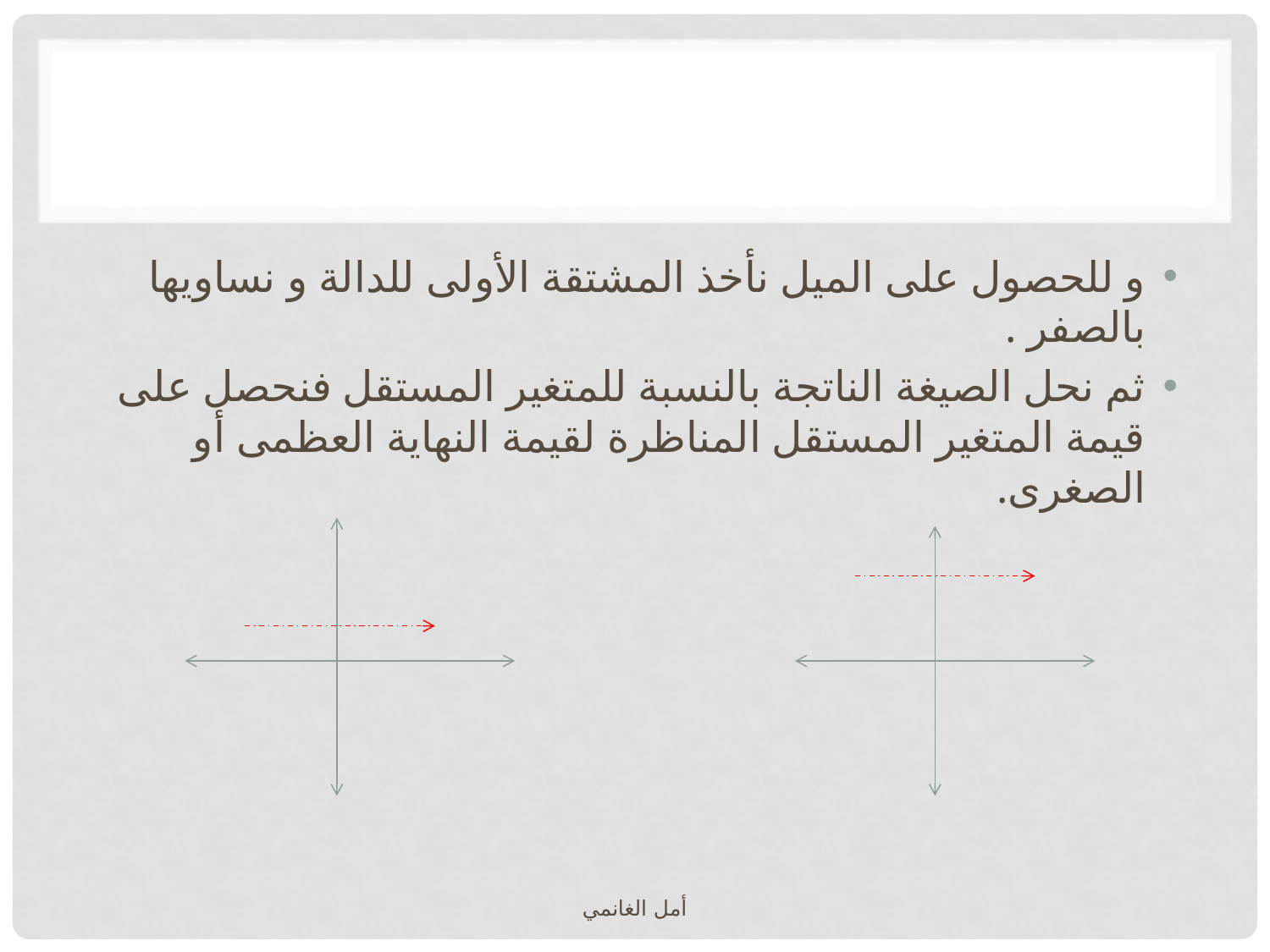

#
و للحصول على الميل نأخذ المشتقة الأولى للدالة و نساويها بالصفر .
ثم نحل الصيغة الناتجة بالنسبة للمتغير المستقل فنحصل على قيمة المتغير المستقل المناظرة لقيمة النهاية العظمى أو الصغرى.

أمل الغانمي